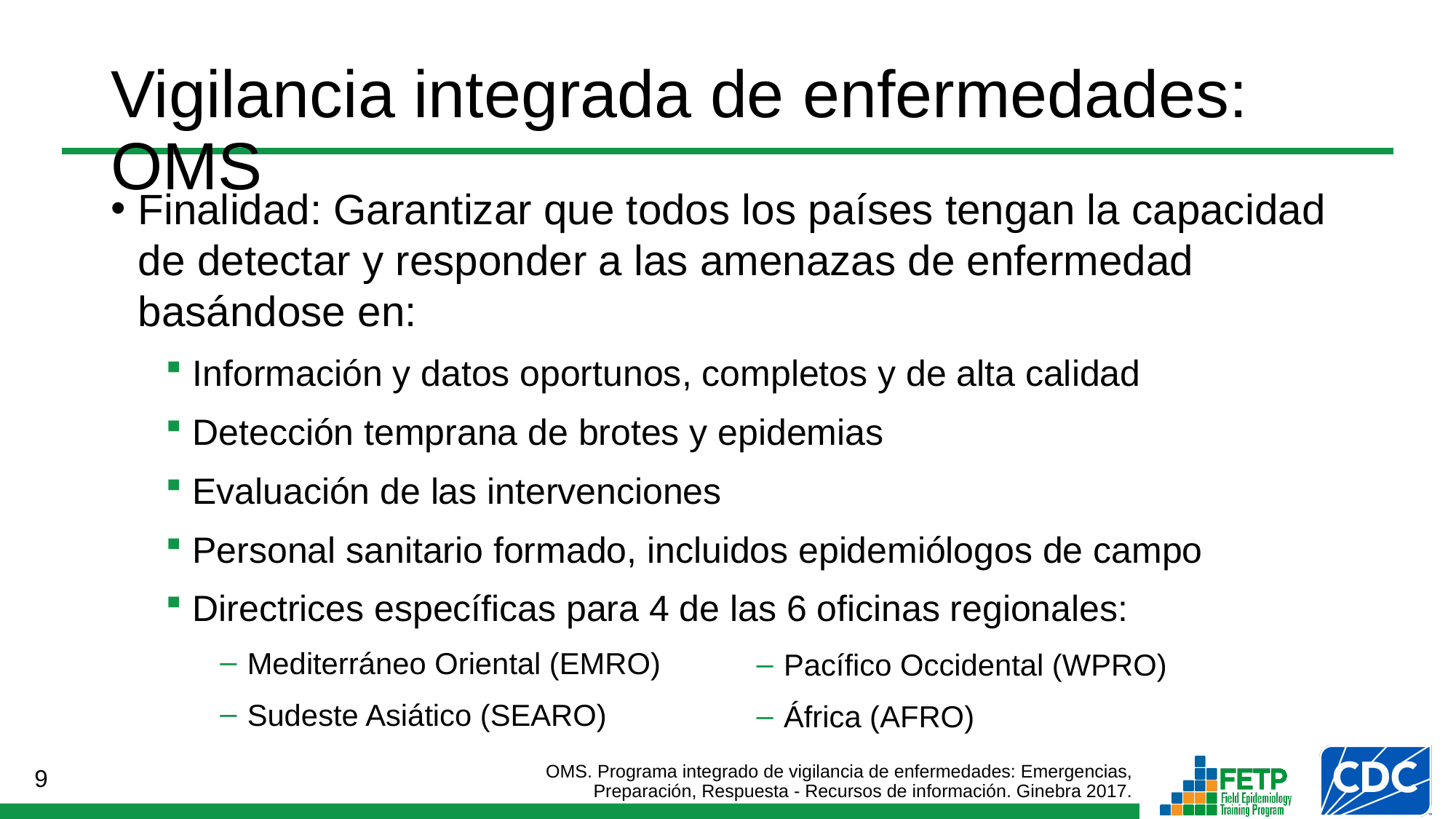

# Vigilancia integrada de enfermedades: OMS
Finalidad: Garantizar que todos los países tengan la capacidad de detectar y responder a las amenazas de enfermedad basándose en:
Información y datos oportunos, completos y de alta calidad
Detección temprana de brotes y epidemias
Evaluación de las intervenciones
Personal sanitario formado, incluidos epidemiólogos de campo
Directrices específicas para 4 de las 6 oficinas regionales:
Mediterráneo Oriental (EMRO)
Sudeste Asiático (SEARO)

Pacífico Occidental (WPRO)
África (AFRO)
OMS. Programa integrado de vigilancia de enfermedades: Emergencias, Preparación, Respuesta - Recursos de información. Ginebra 2017.